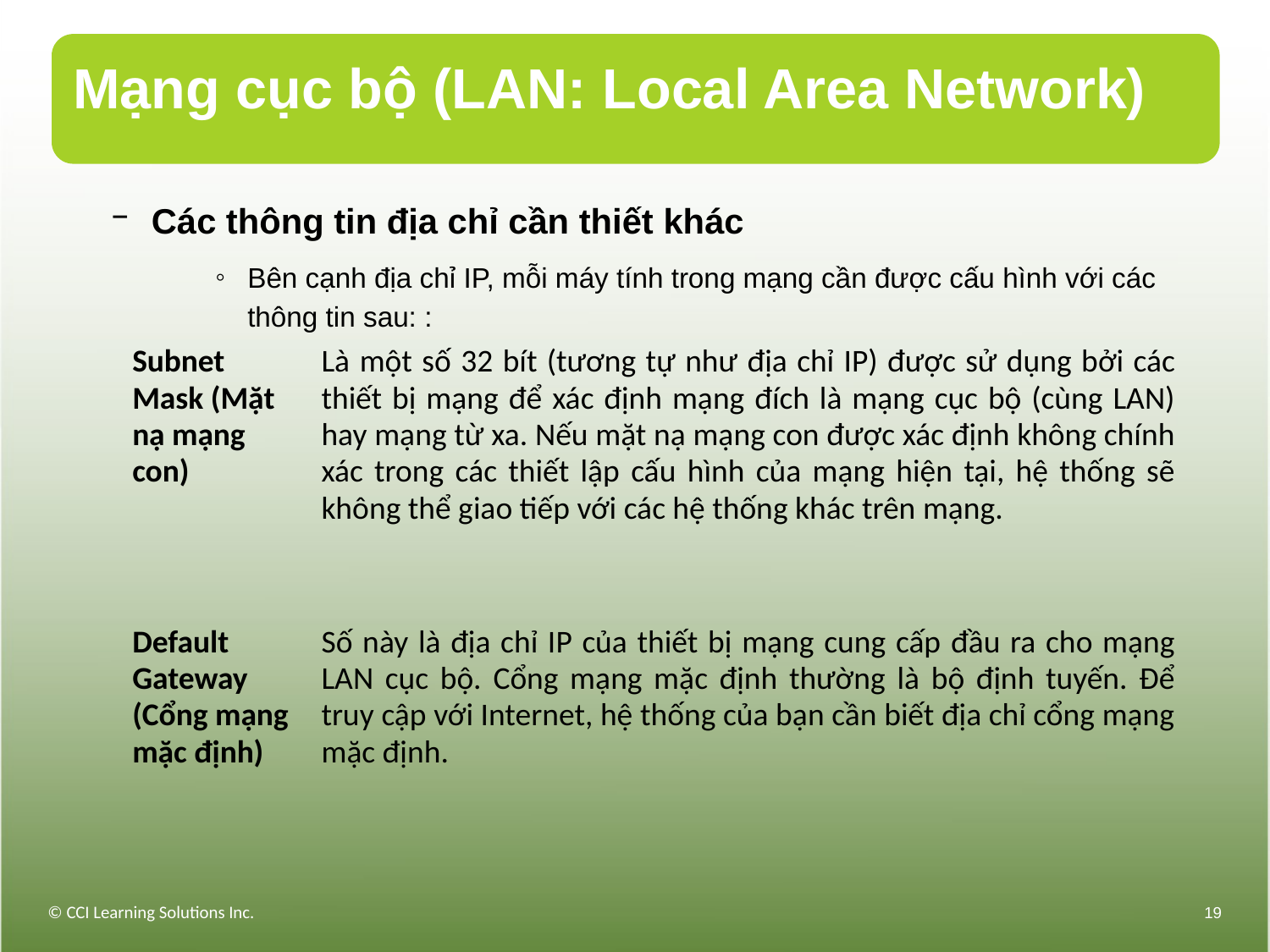

# Mạng cục bộ (LAN: Local Area Network)
Các thông tin địa chỉ cần thiết khác
Bên cạnh địa chỉ IP, mỗi máy tính trong mạng cần được cấu hình với các thông tin sau: :
| Subnet Mask (Mặt nạ mạng con) | Là một số 32 bít (tương tự như địa chỉ IP) được sử dụng bởi các thiết bị mạng để xác định mạng đích là mạng cục bộ (cùng LAN) hay mạng từ xa. Nếu mặt nạ mạng con được xác định không chính xác trong các thiết lập cấu hình của mạng hiện tại, hệ thống sẽ không thể giao tiếp với các hệ thống khác trên mạng. |
| --- | --- |
| Default Gateway (Cổng mạng mặc định) | Số này là địa chỉ IP của thiết bị mạng cung cấp đầu ra cho mạng LAN cục bộ. Cổng mạng mặc định thường là bộ định tuyến. Để truy cập với Internet, hệ thống của bạn cần biết địa chỉ cổng mạng mặc định. |
© CCI Learning Solutions Inc.
19